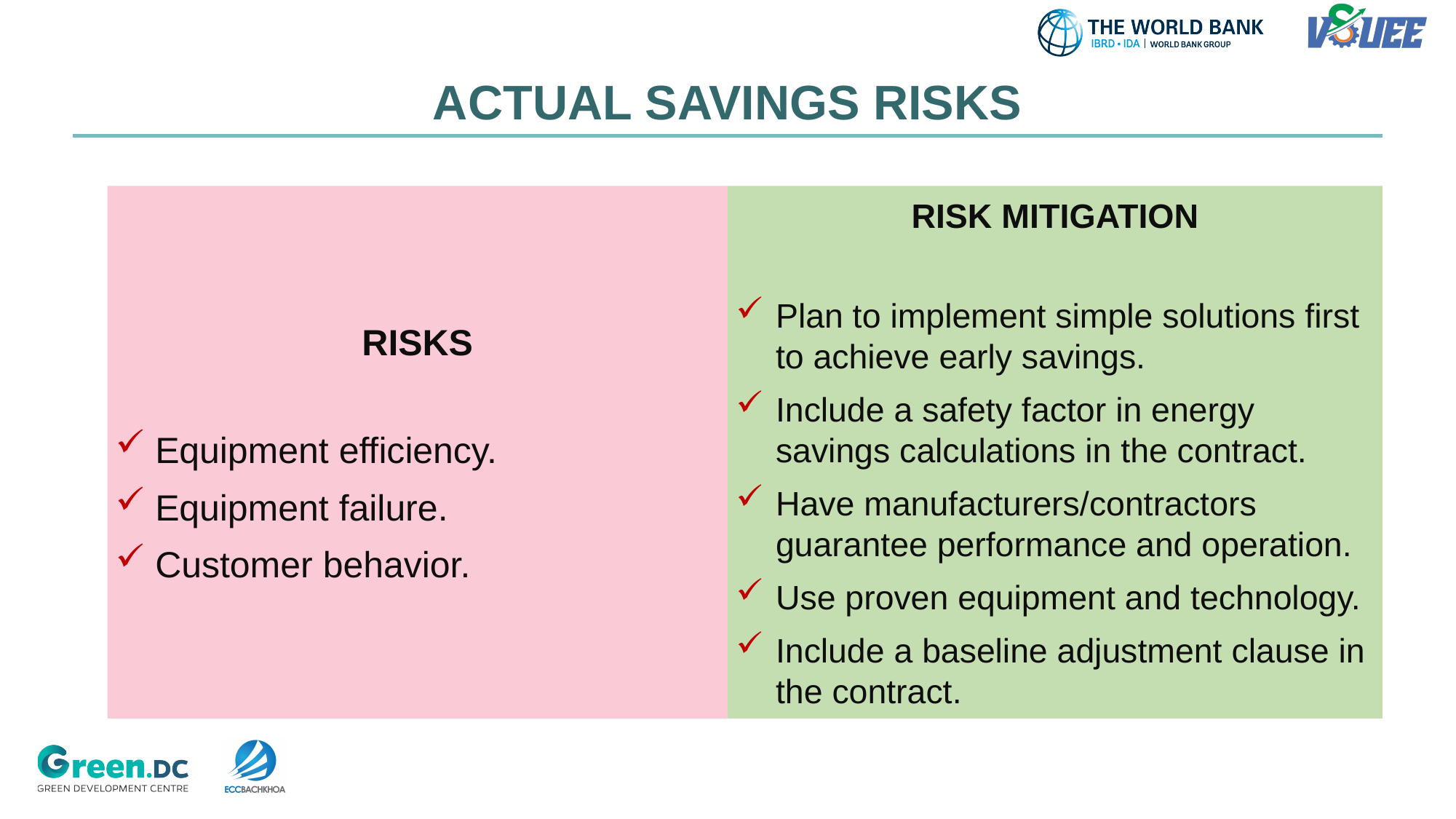

ACTUAL SAVINGS RISKS
RISKS

Equipment efficiency.
Equipment failure.
Customer behavior.
RISK MITIGATION

Plan to implement simple solutions first to achieve early savings.
Include a safety factor in energy savings calculations in the contract.
Have manufacturers/contractors guarantee performance and operation.
Use proven equipment and technology.
Include a baseline adjustment clause in the contract.